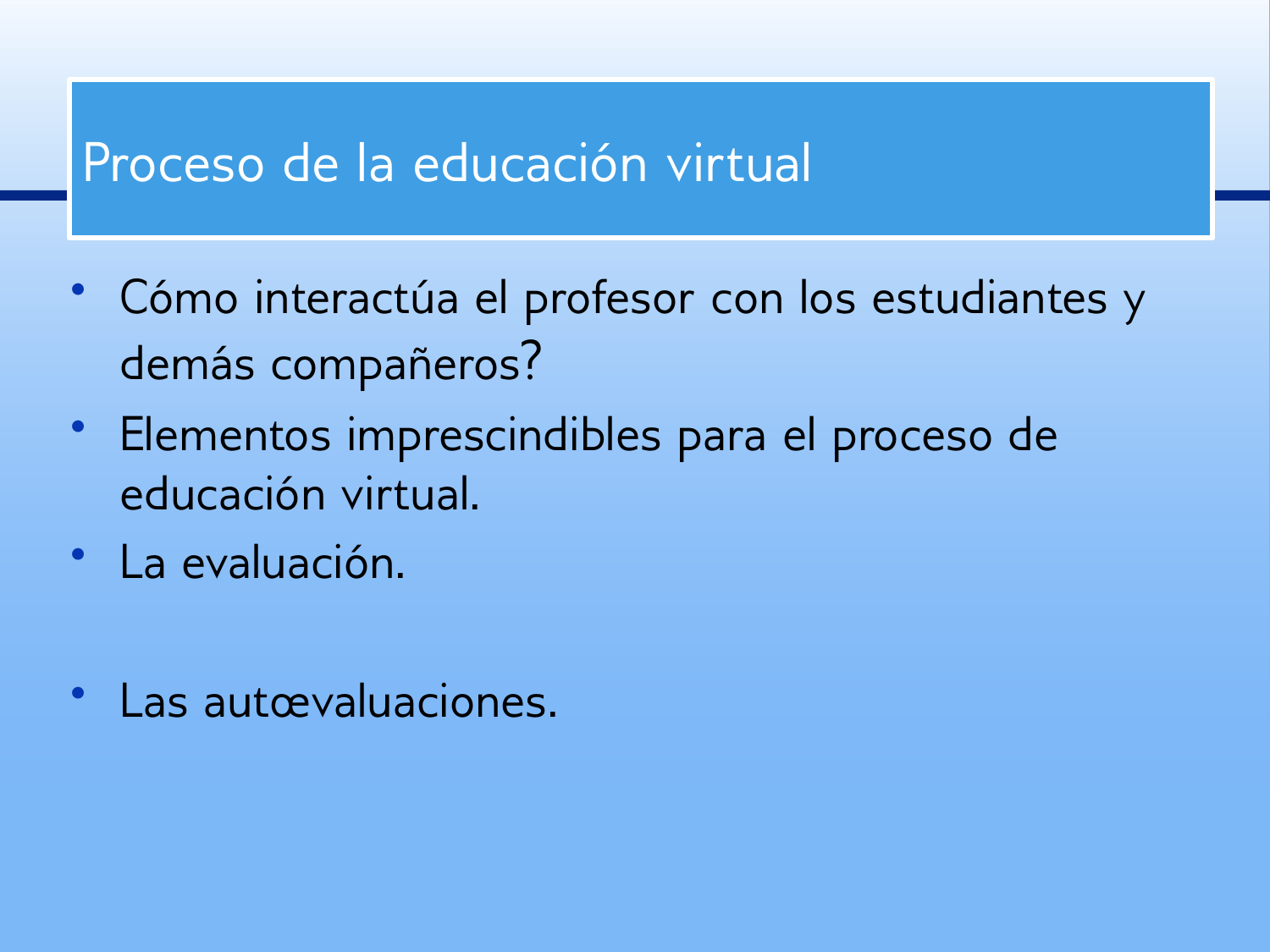

# Proceso de la educación virtual
Cómo interactúa el profesor con los estudiantes y demás compañeros?
Elementos imprescindibles para el proceso de educación virtual.
La evaluación.

Las autoevaluaciones.